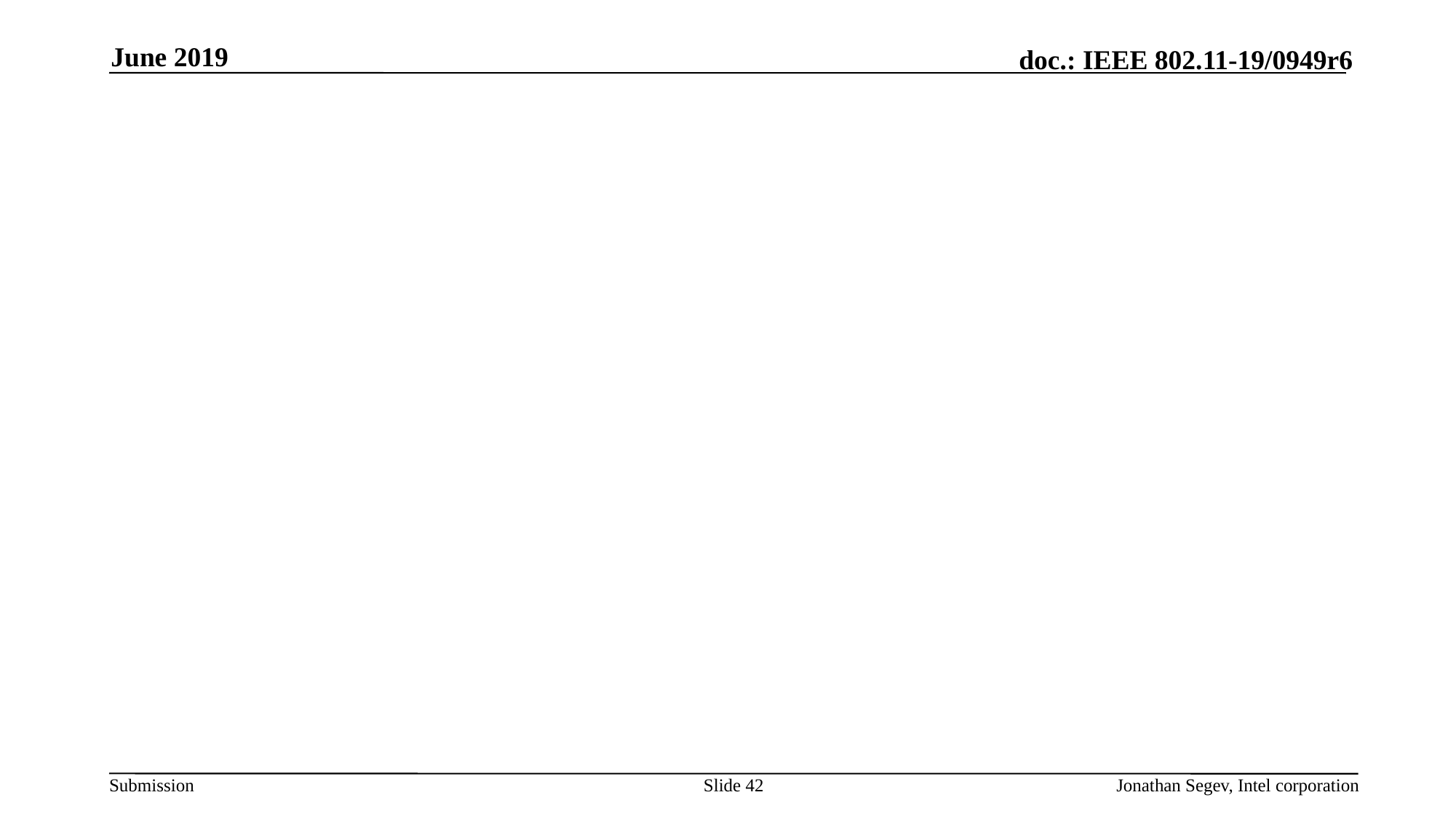

June 2019
#

Slide 42
Jonathan Segev, Intel corporation